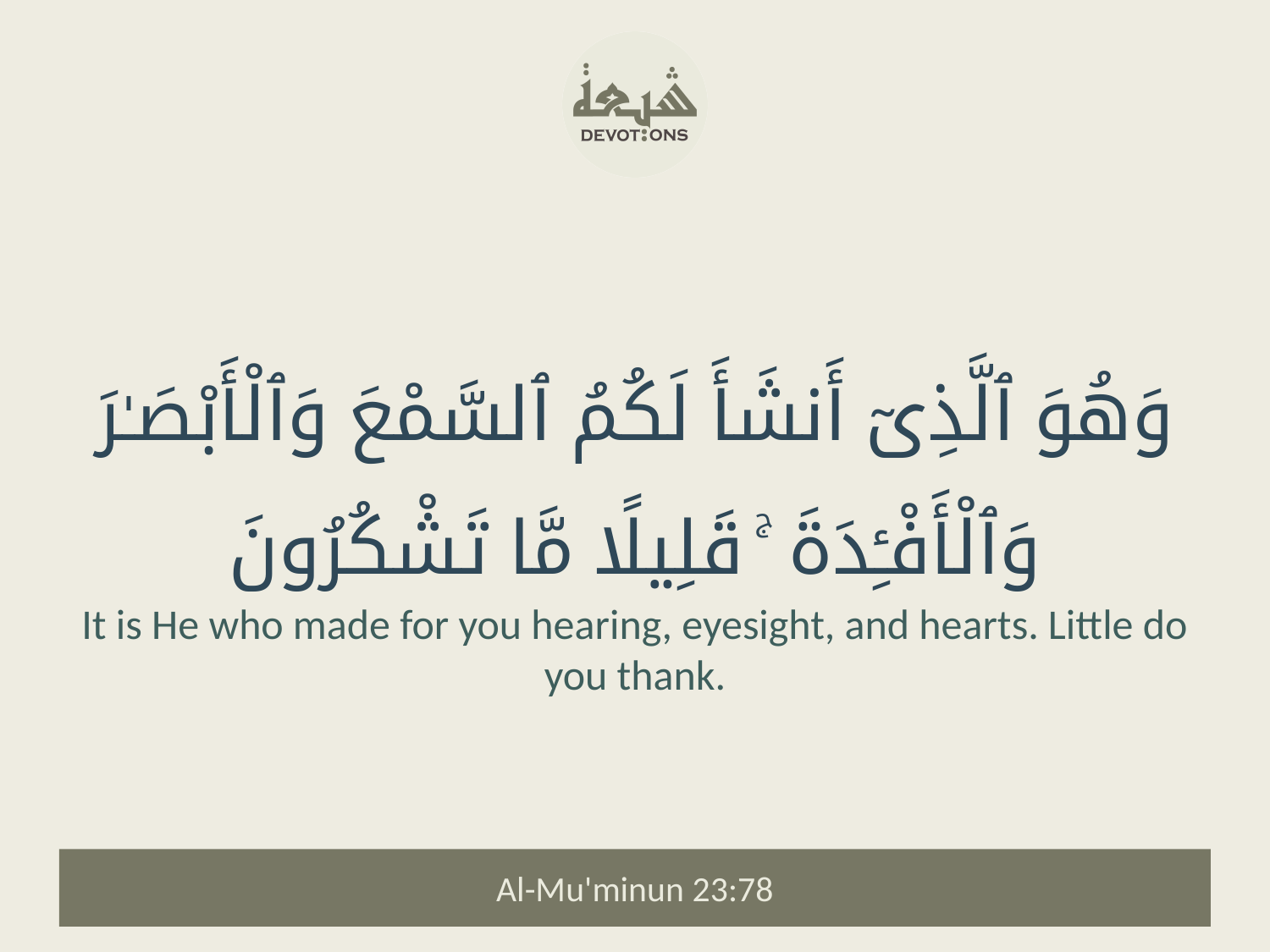

وَهُوَ ٱلَّذِىٓ أَنشَأَ لَكُمُ ٱلسَّمْعَ وَٱلْأَبْصَـٰرَ وَٱلْأَفْـِٔدَةَ ۚ قَلِيلًا مَّا تَشْكُرُونَ
It is He who made for you hearing, eyesight, and hearts. Little do you thank.
Al-Mu'minun 23:78